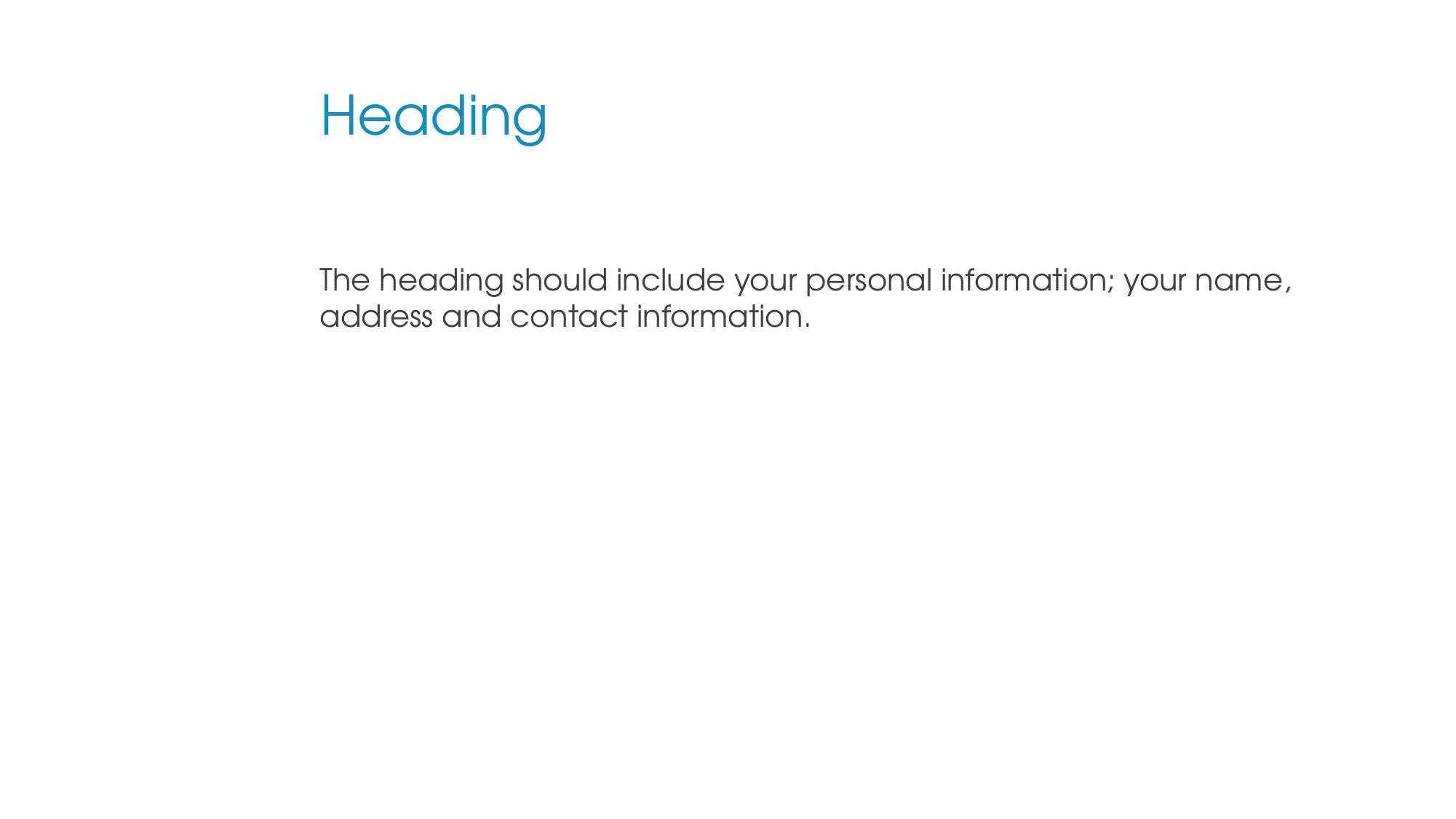

# Heading
The heading should include your personal information; your name, address and contact information.